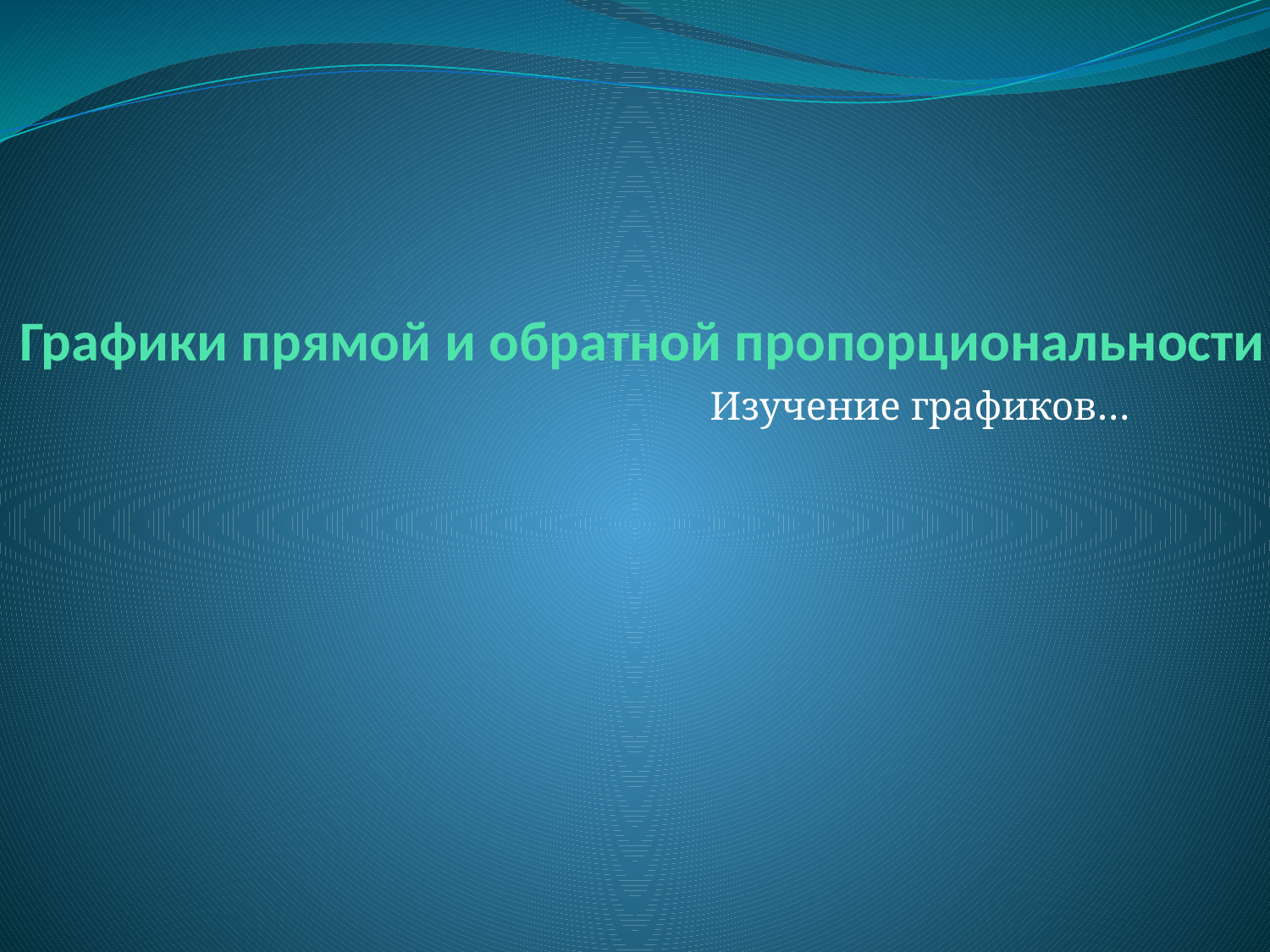

# Графики прямой и обратной пропорциональности
                                                              Изучение графиков…